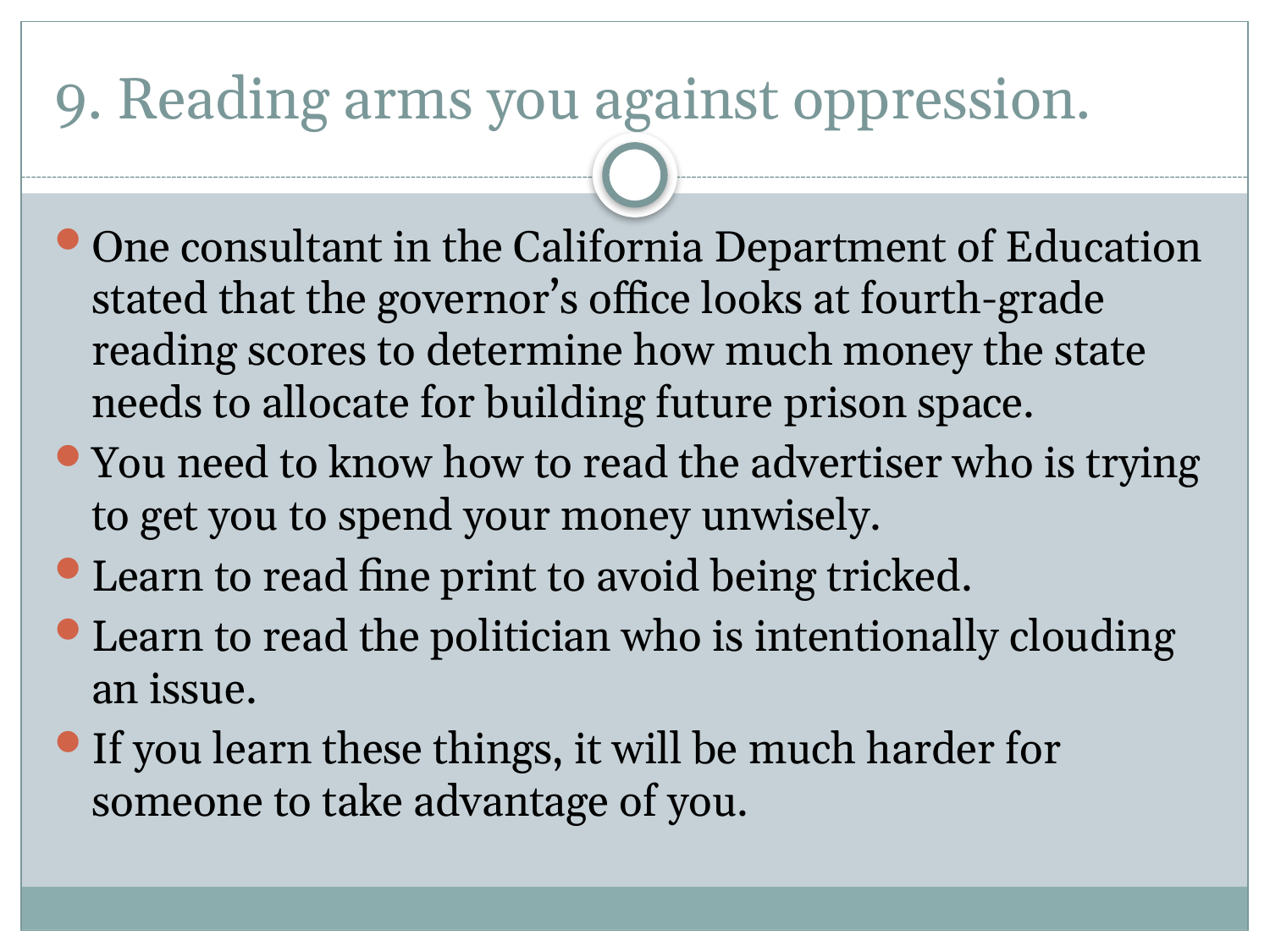

# 9. Reading arms you against oppression.
One consultant in the California Department of Education stated that the governor’s office looks at fourth-grade reading scores to determine how much money the state needs to allocate for building future prison space.
You need to know how to read the advertiser who is trying to get you to spend your money unwisely.
Learn to read fine print to avoid being tricked.
Learn to read the politician who is intentionally clouding an issue.
If you learn these things, it will be much harder for someone to take advantage of you.